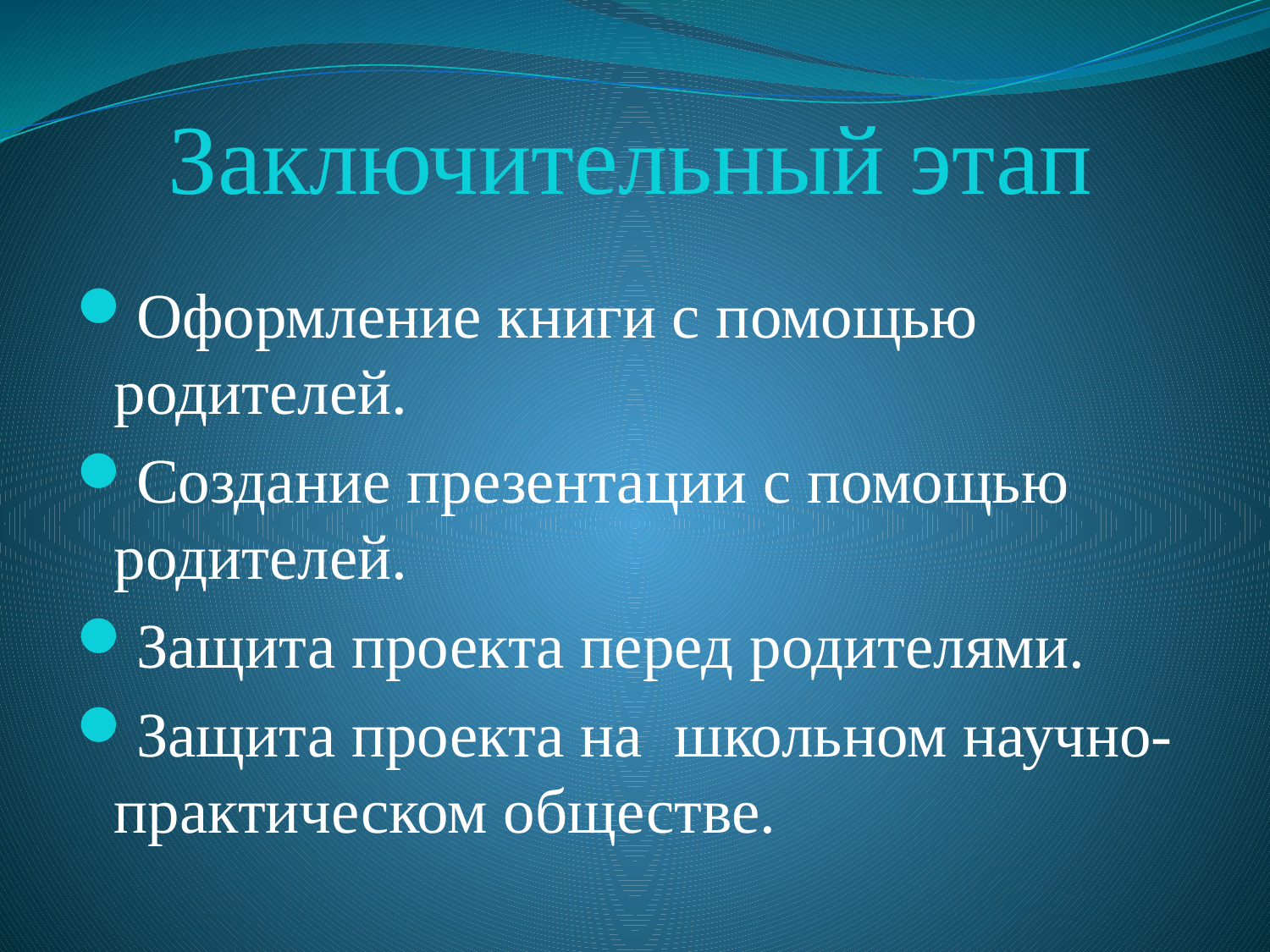

Заключительный этап
Оформление книги с помощью родителей.
Создание презентации с помощью родителей.
Защита проекта перед родителями.
Защита проекта на  школьном научно-практическом обществе.